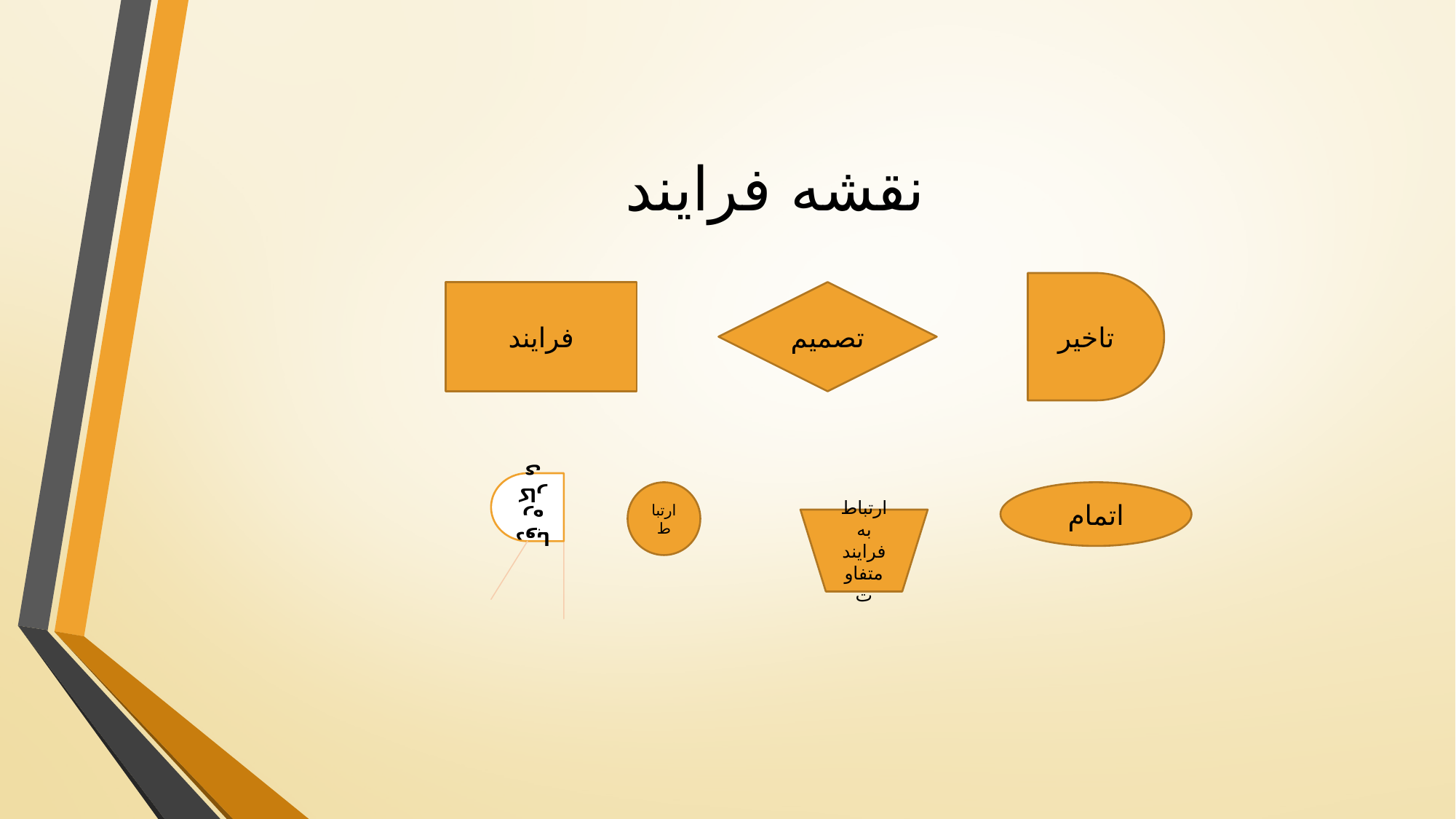

# نقشه فرایند
تاخیر
فرایند
تصمیم
دوباره کاری
ارتباط
اتمام
ارتباط به فرایند متفاوت